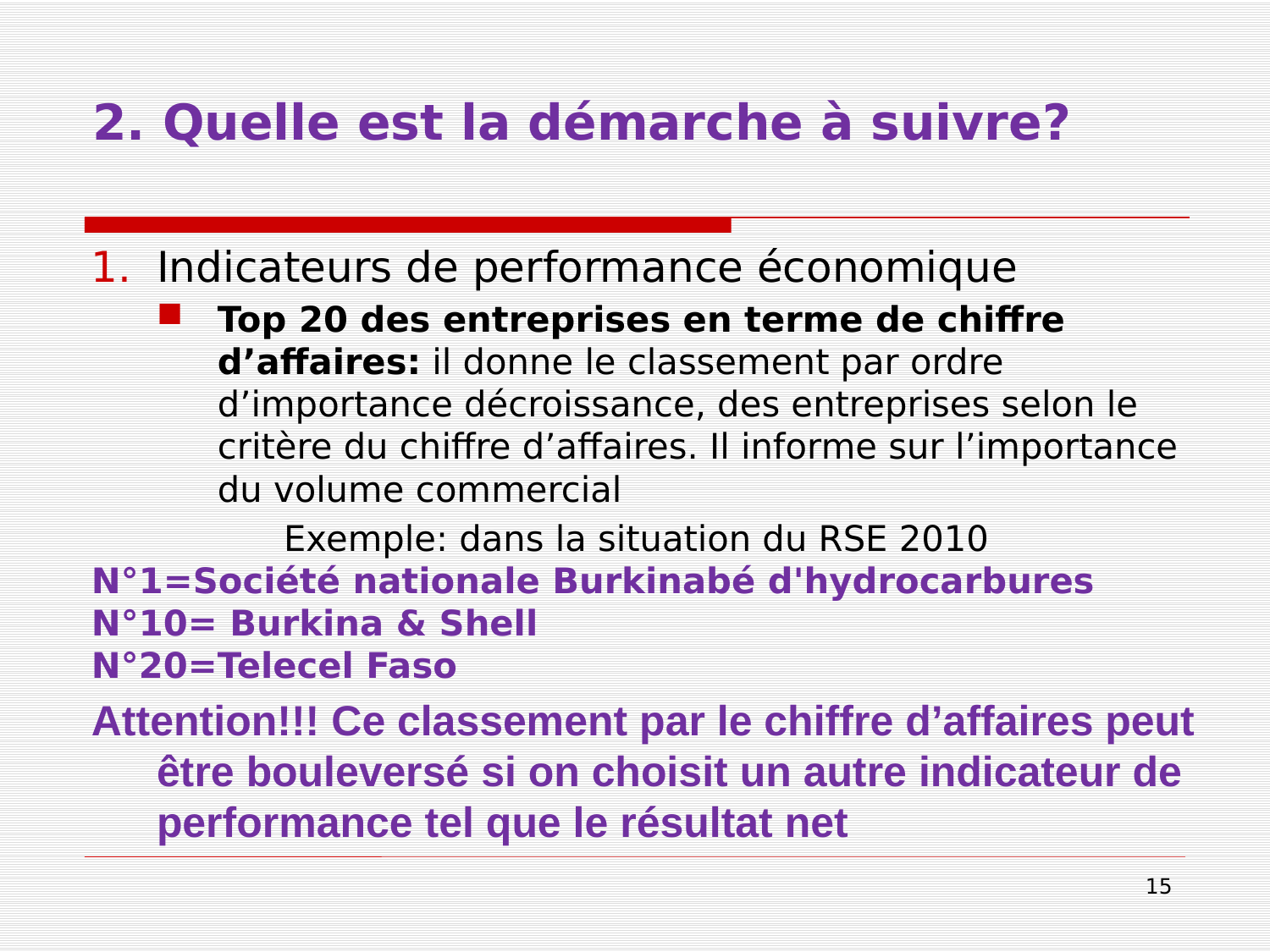

# 2. Quelle est la démarche à suivre?
Indicateurs de performance économique
Top 20 des entreprises en terme de chiffre d’affaires: il donne le classement par ordre d’importance décroissance, des entreprises selon le critère du chiffre d’affaires. Il informe sur l’importance du volume commercial
		Exemple: dans la situation du RSE 2010
N°1=Société nationale Burkinabé d'hydrocarbures
N°10= Burkina & Shell
N°20=Telecel Faso
Attention!!! Ce classement par le chiffre d’affaires peut être bouleversé si on choisit un autre indicateur de performance tel que le résultat net

15